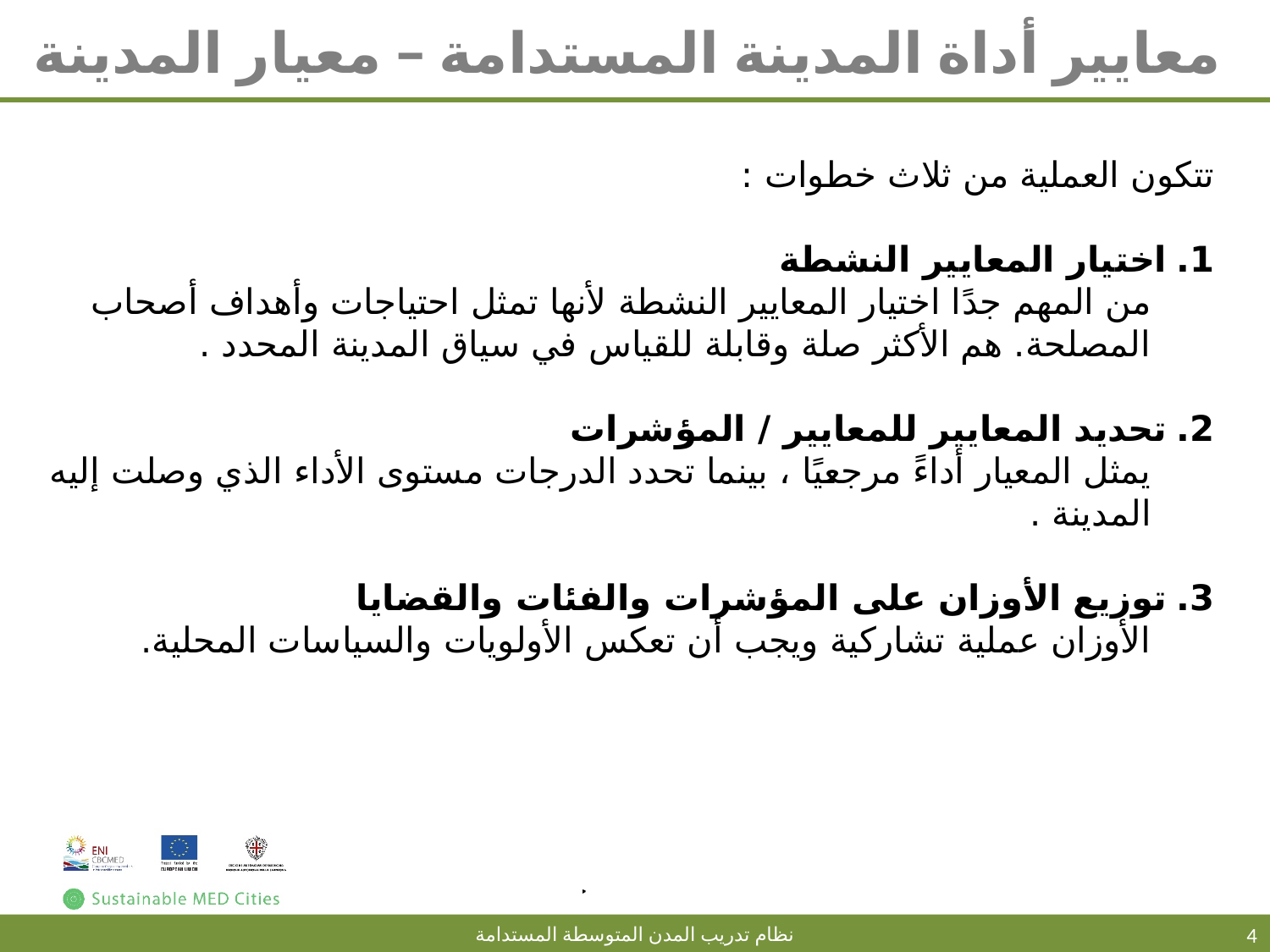

# معايير أداة المدينة المستدامة – معيار المدينة
تتكون العملية من ثلاث خطوات :

اختيار المعايير النشطة
من المهم جدًا اختيار المعايير النشطة لأنها تمثل احتياجات وأهداف أصحاب المصلحة. هم الأكثر صلة وقابلة للقياس في سياق المدينة المحدد .

تحديد المعايير للمعايير / المؤشرات
يمثل المعيار أداءً مرجعيًا ، بينما تحدد الدرجات مستوى الأداء الذي وصلت إليه المدينة .

توزيع الأوزان على المؤشرات والفئات والقضايا
الأوزان عملية تشاركية ويجب أن تعكس الأولويات والسياسات المحلية.

4